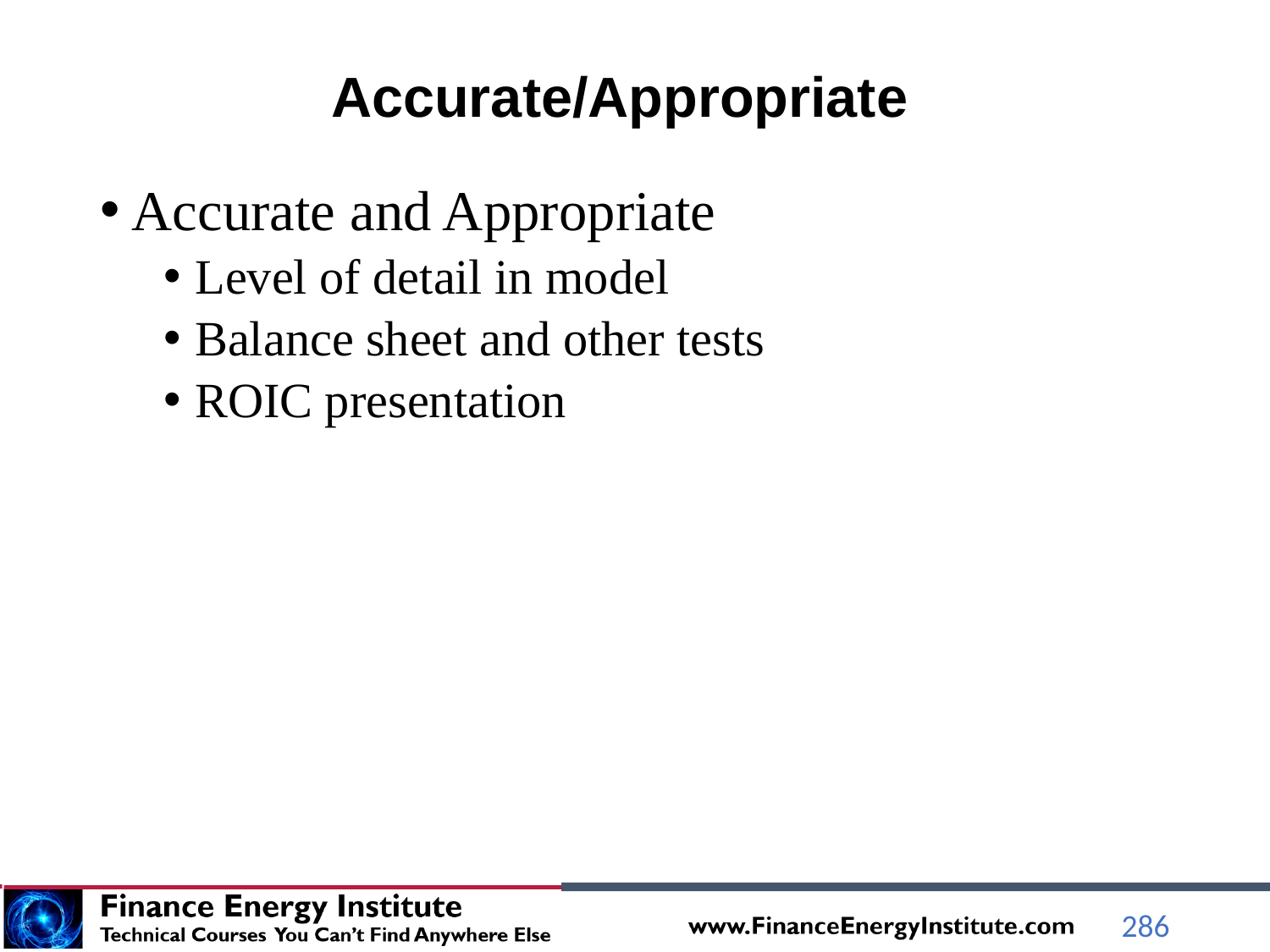

# Accurate/Appropriate
Accurate and Appropriate
Level of detail in model
Balance sheet and other tests
ROIC presentation
286